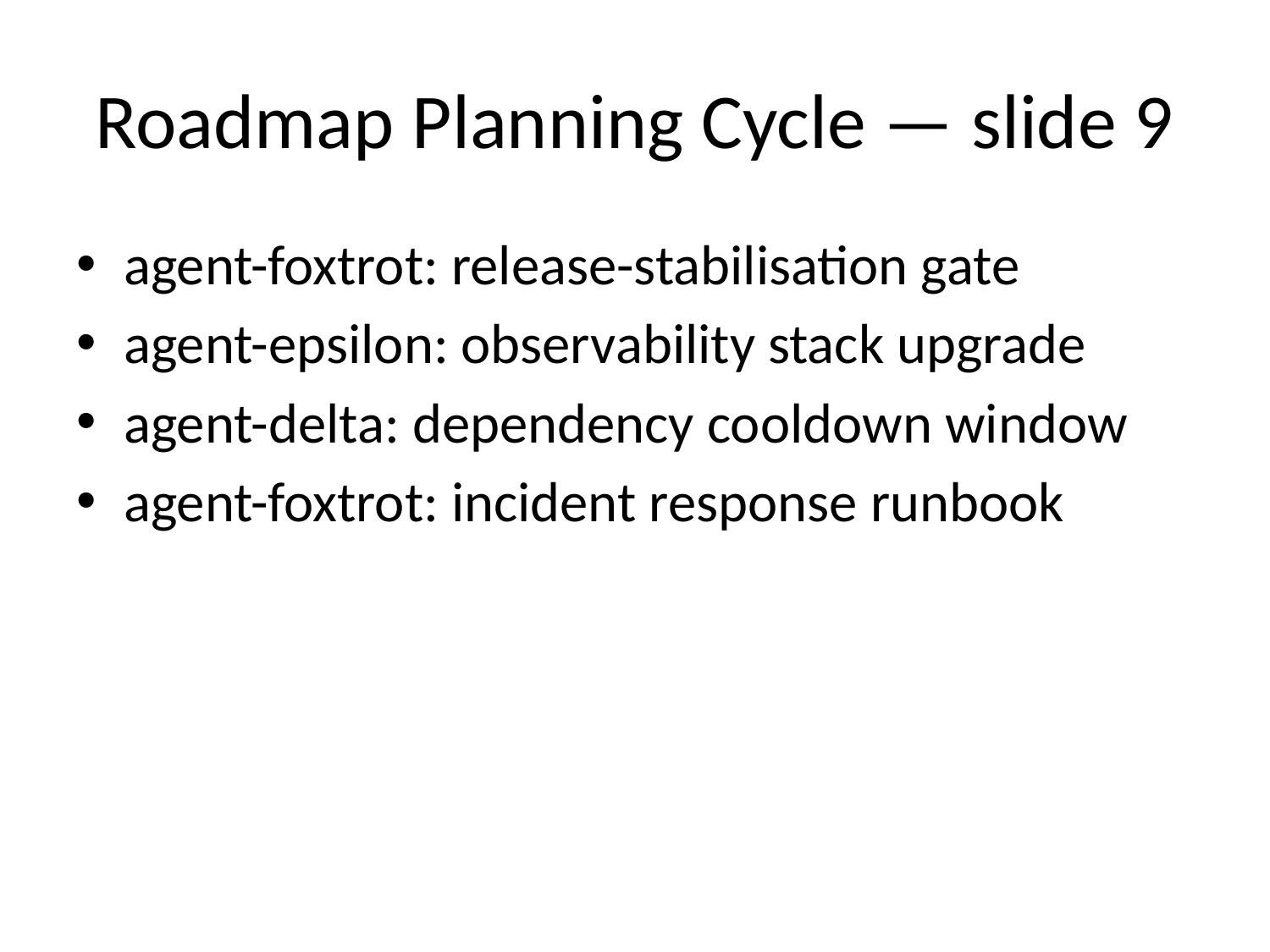

# Roadmap Planning Cycle — slide 9
agent-foxtrot: release-stabilisation gate
agent-epsilon: observability stack upgrade
agent-delta: dependency cooldown window
agent-foxtrot: incident response runbook